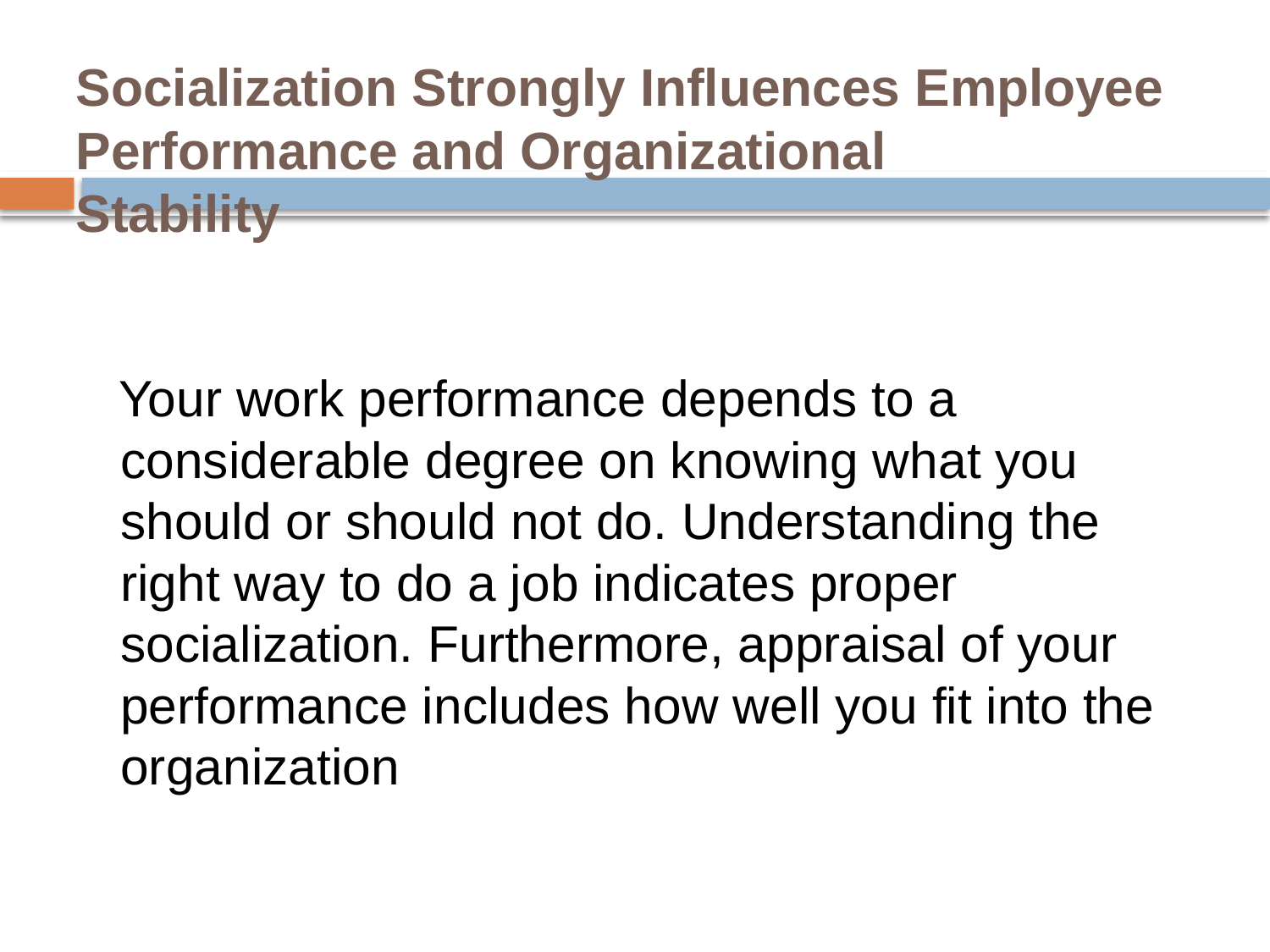

# Socialization Strongly Influences Employee Performance and Organizational Stability
   Your work performance depends to a considerable degree on knowing what you should or should not do. Understanding the right way to do a job indicates proper socialization. Furthermore, appraisal of your performance includes how well you fit into the organization